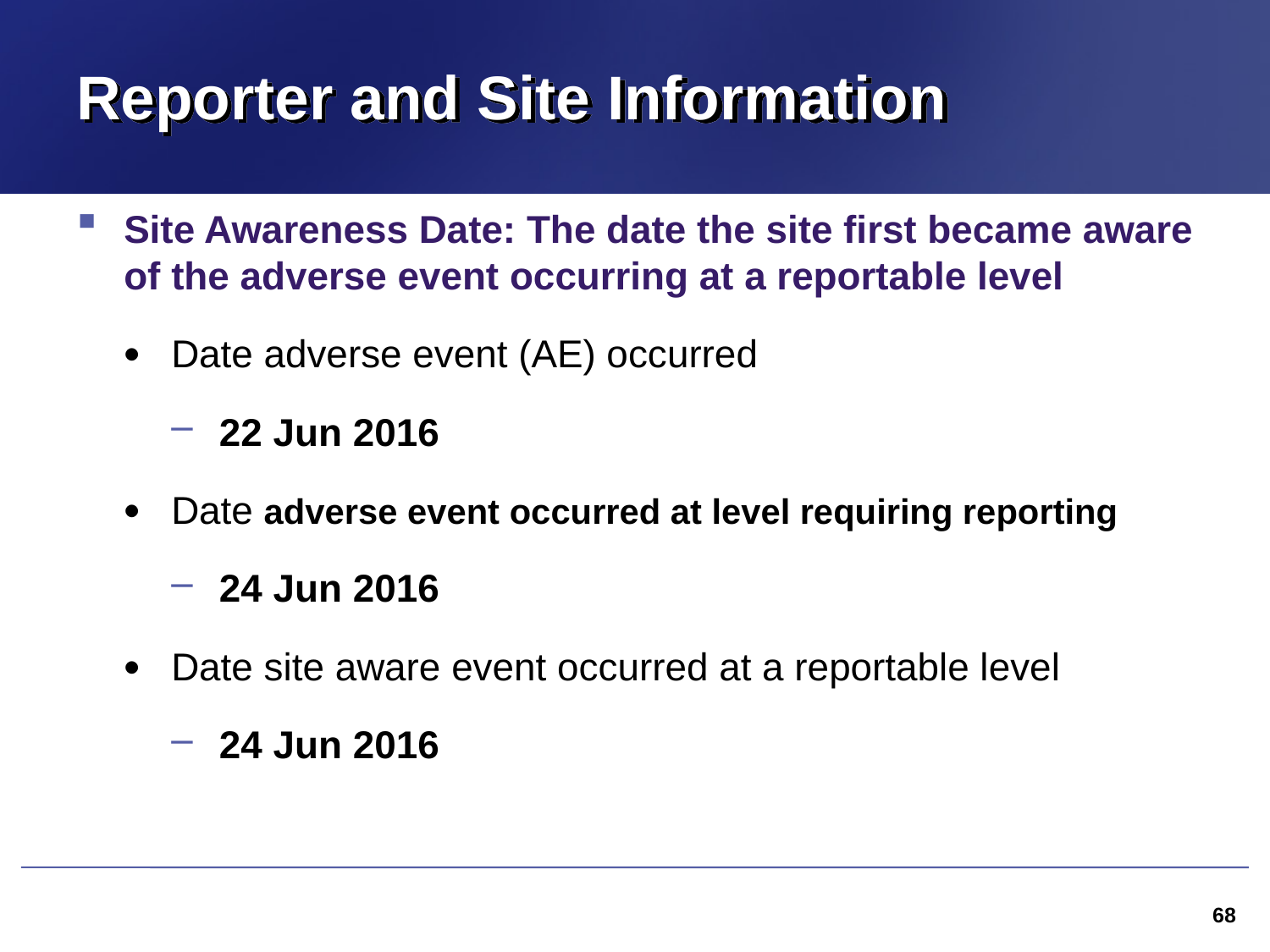

# Reporter and Site Information
Site Awareness Date: The date the site first became aware of the adverse event occurring at a reportable level
Date adverse event (AE) occurred
22 Jun 2016
Date adverse event occurred at level requiring reporting
24 Jun 2016
Date site aware event occurred at a reportable level
24 Jun 2016
68